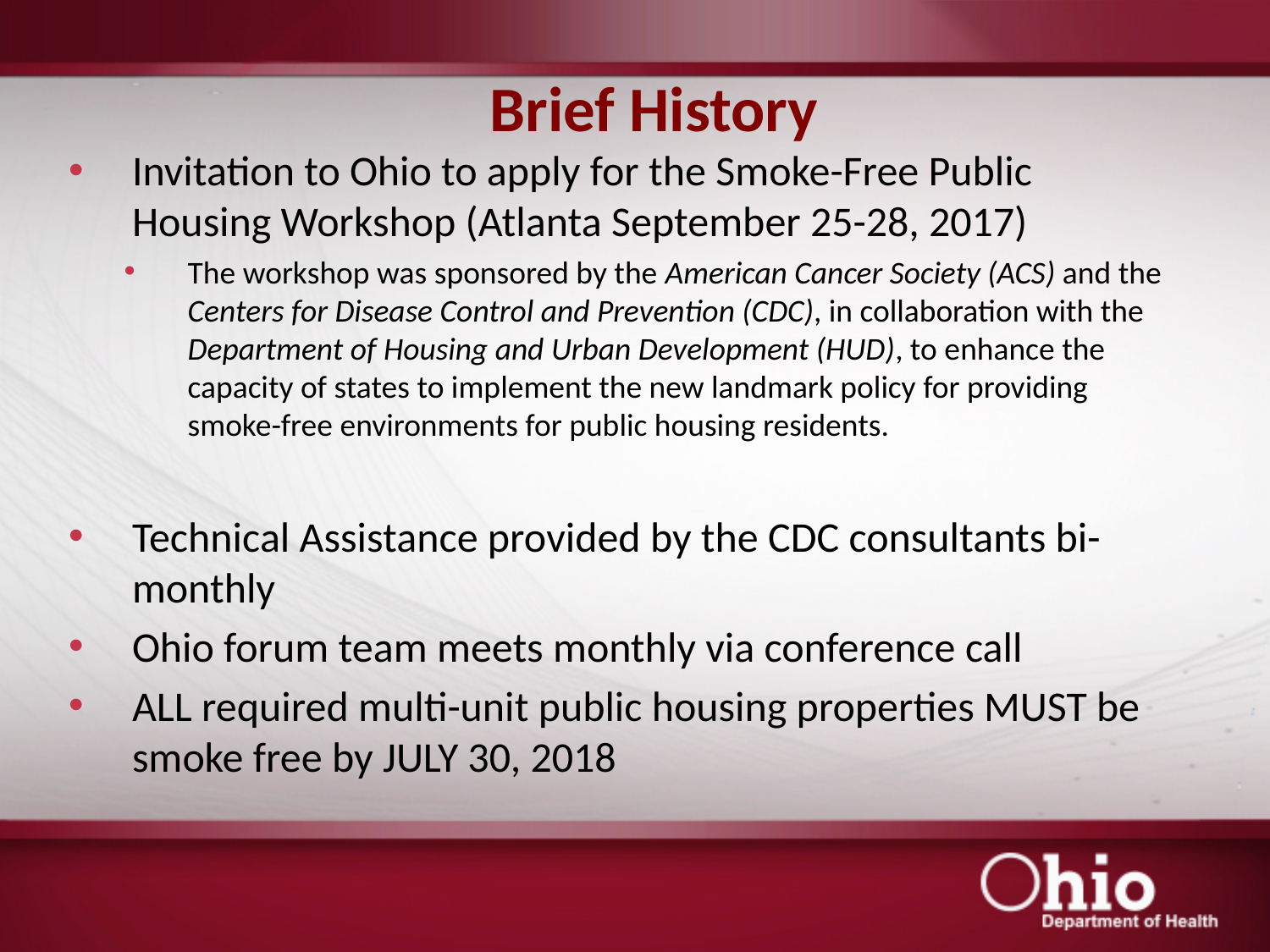

# Brief History
Invitation to Ohio to apply for the Smoke-Free Public Housing Workshop (Atlanta September 25-28, 2017)
The workshop was sponsored by the American Cancer Society (ACS) and the Centers for Disease Control and Prevention (CDC), in collaboration with the Department of Housing and Urban Development (HUD), to enhance the capacity of states to implement the new landmark policy for providing smoke-free environments for public housing residents.

Technical Assistance provided by the CDC consultants bi-monthly
Ohio forum team meets monthly via conference call
ALL required multi-unit public housing properties MUST be smoke free by JULY 30, 2018